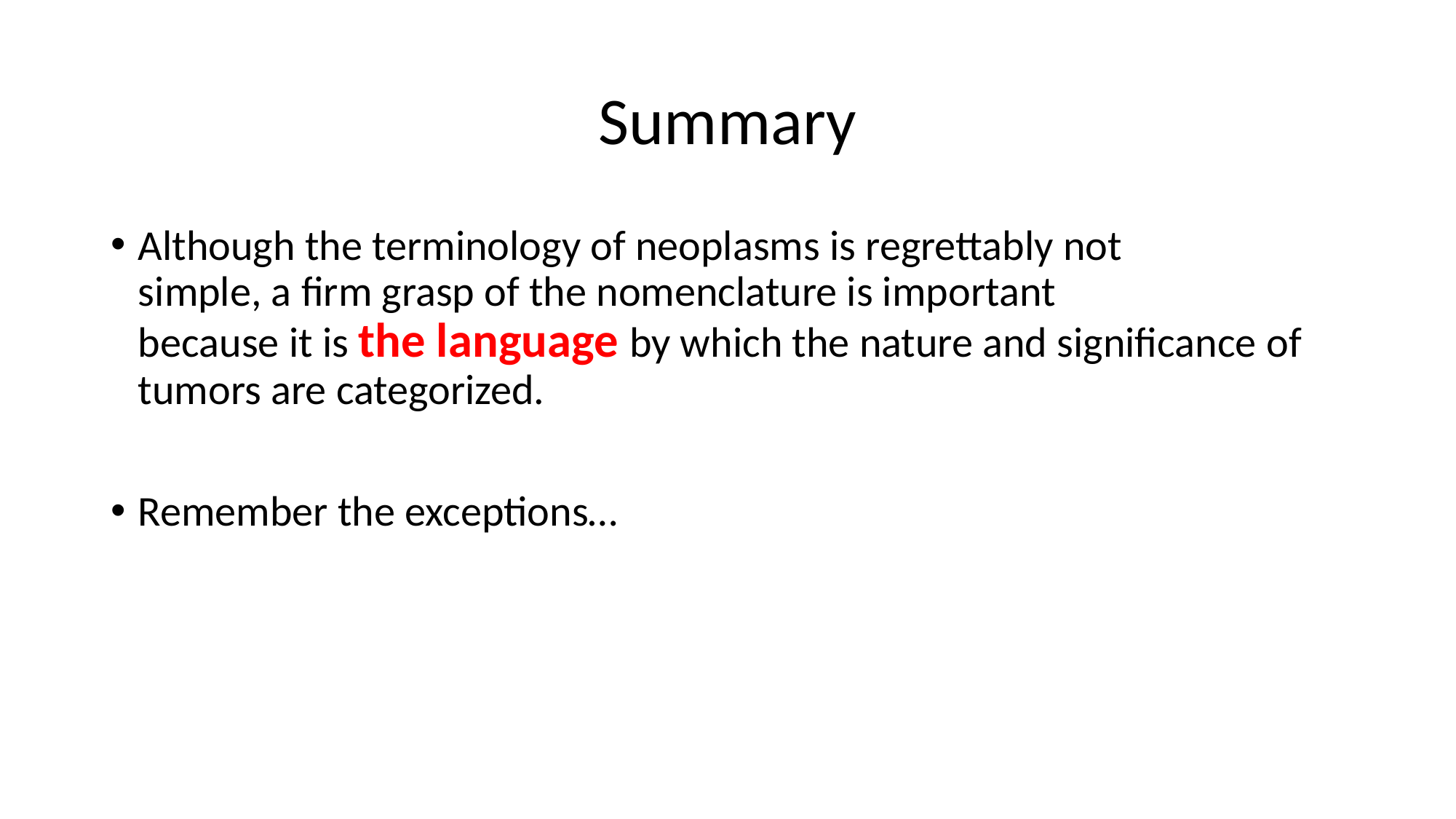

# Summary
Although the terminology of neoplasms is regrettably not
simple, a firm grasp of the nomenclature is important
because it is the language by which the nature and significance of tumors are categorized.

Remember the exceptions…